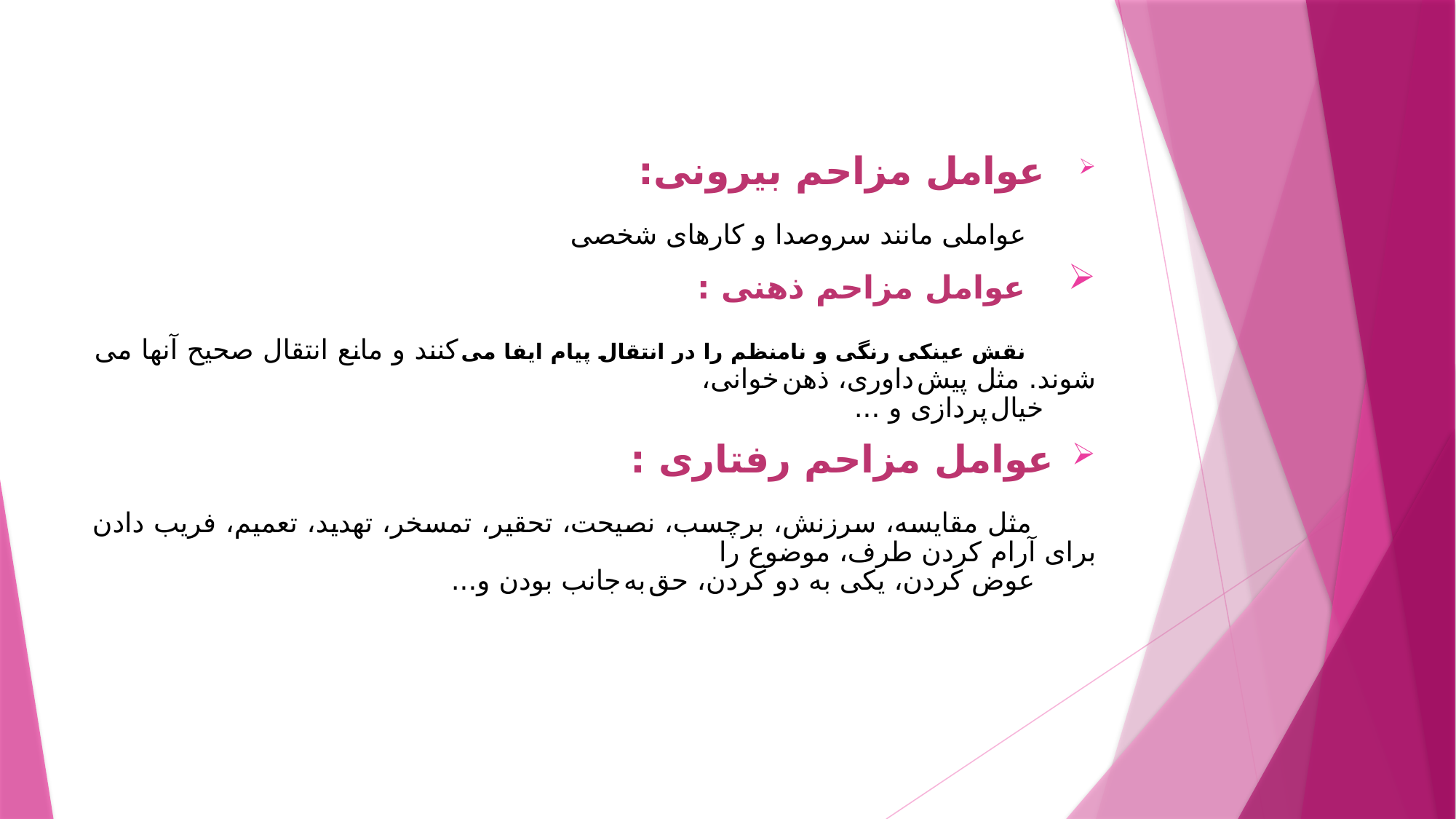

عوامل مزاحم بیرونی:

        عواملی مانند سروصدا و کارهای شخصی

  عوامل مزاحم ذهنی :

         نقش عینکی رنگی و نامنظم را در انتقال پیام ایفا می کنند و مانع انتقال صحیح آنها می شوند. مثل پیش داوری، ذهن خوانی،
      خیال پردازی و ...

عوامل مزاحم رفتاری :

       مثل مقایسه، سرزنش، برچسب، نصیحت، تحقیر، تمسخر، تهدید، تعمیم، فریب دادن برای آرام کردن طرف، موضوع را
       عوض کردن، یکی به دو کردن، حق به جانب بودن و...